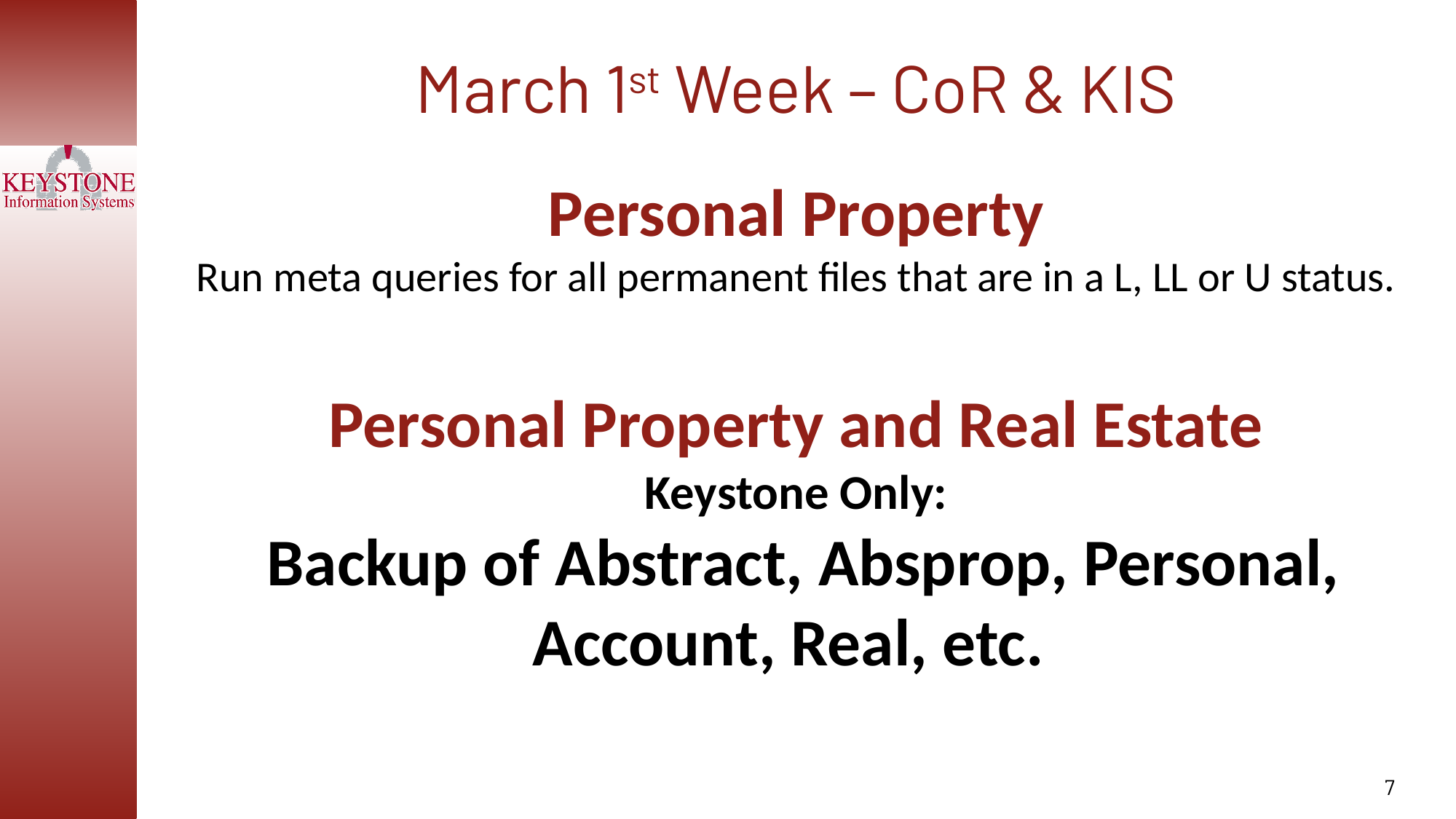

March 1st Week – CoR & KIS
Personal Property
Run meta queries for all permanent files that are in a L, LL or U status.

Personal Property and Real Estate
Keystone Only:
 Backup of Abstract, Absprop, Personal, Account, Real, etc.
7